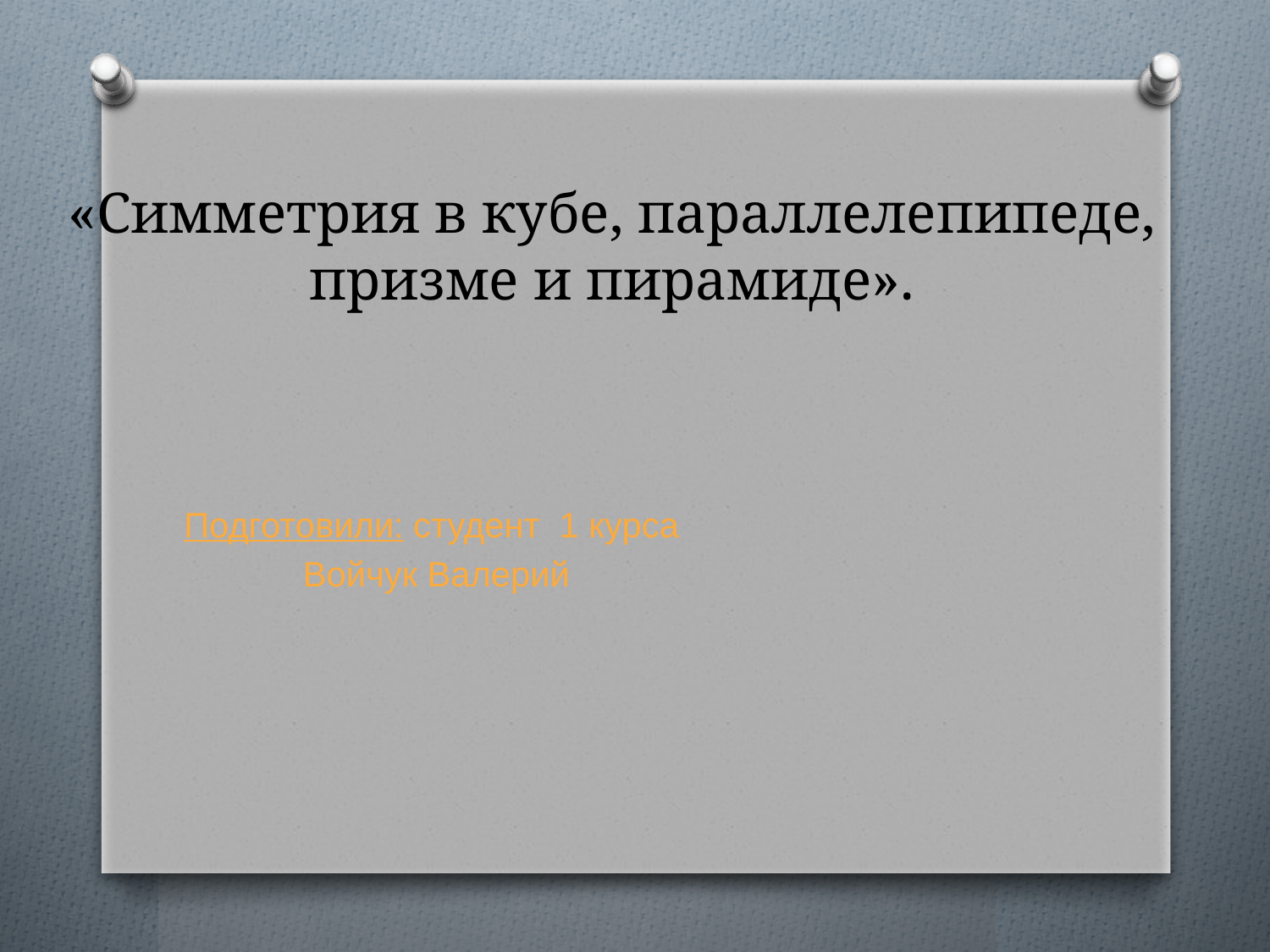

# «Симметрия в кубе, параллелепипеде, призме и пирамиде».
Подготовили: студент  1 курса
 Войчук Валерий